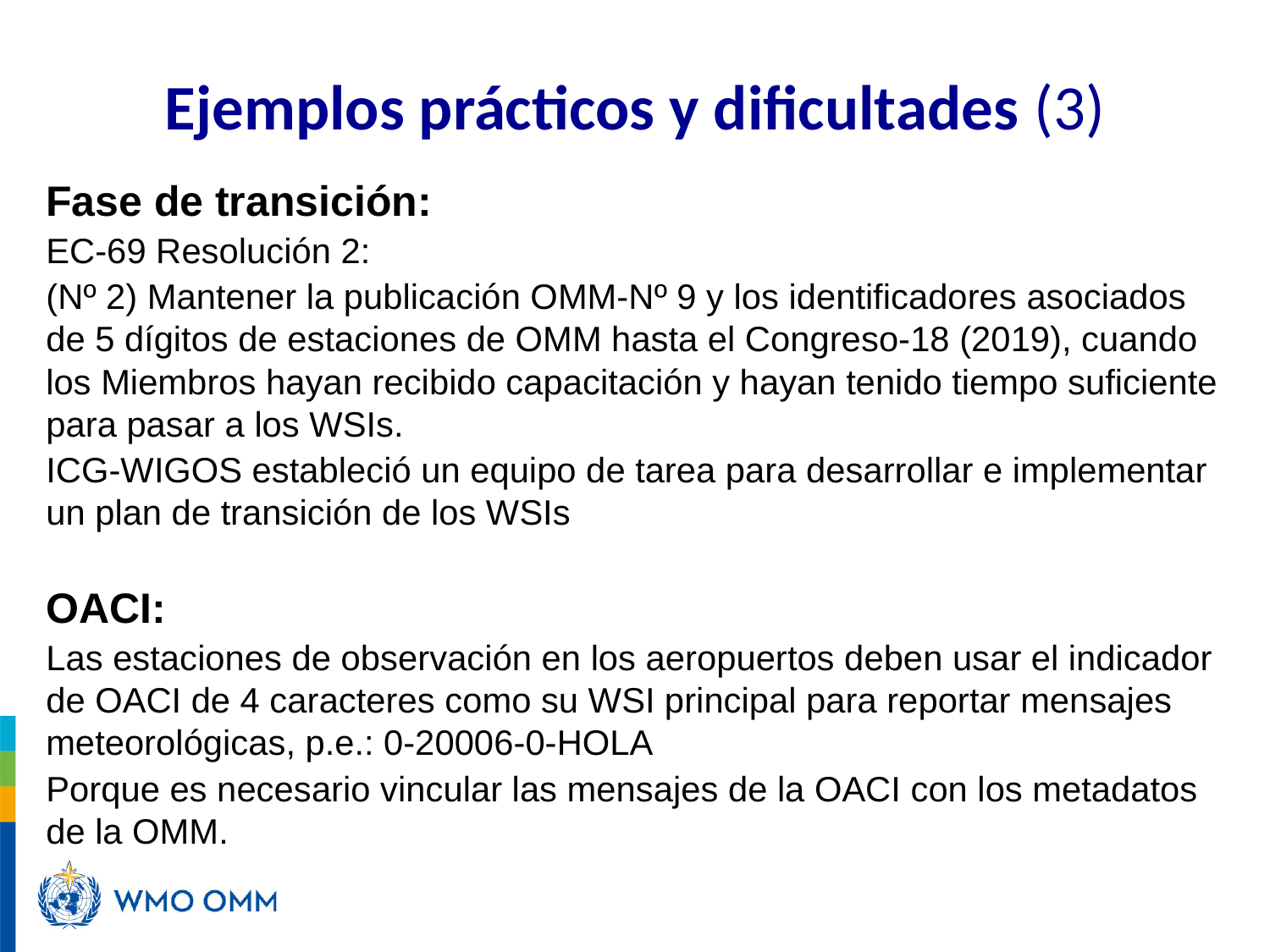

# Ejemplos prácticos y dificultades (3)
Fase de transición:
EC-69 Resolución 2:
(Nº 2) Mantener la publicación OMM-Nº 9 y los identificadores asociados de 5 dígitos de estaciones de OMM hasta el Congreso-18 (2019), cuando los Miembros hayan recibido capacitación y hayan tenido tiempo suficiente para pasar a los WSIs.
ICG-WIGOS estableció un equipo de tarea para desarrollar e implementar un plan de transición de los WSIs

OACI:
Las estaciones de observación en los aeropuertos deben usar el indicador de OACI de 4 caracteres como su WSI principal para reportar mensajes meteorológicas, p.e.: 0-20006-0-HOLA
Porque es necesario vincular las mensajes de la OACI con los metadatos de la OMM.